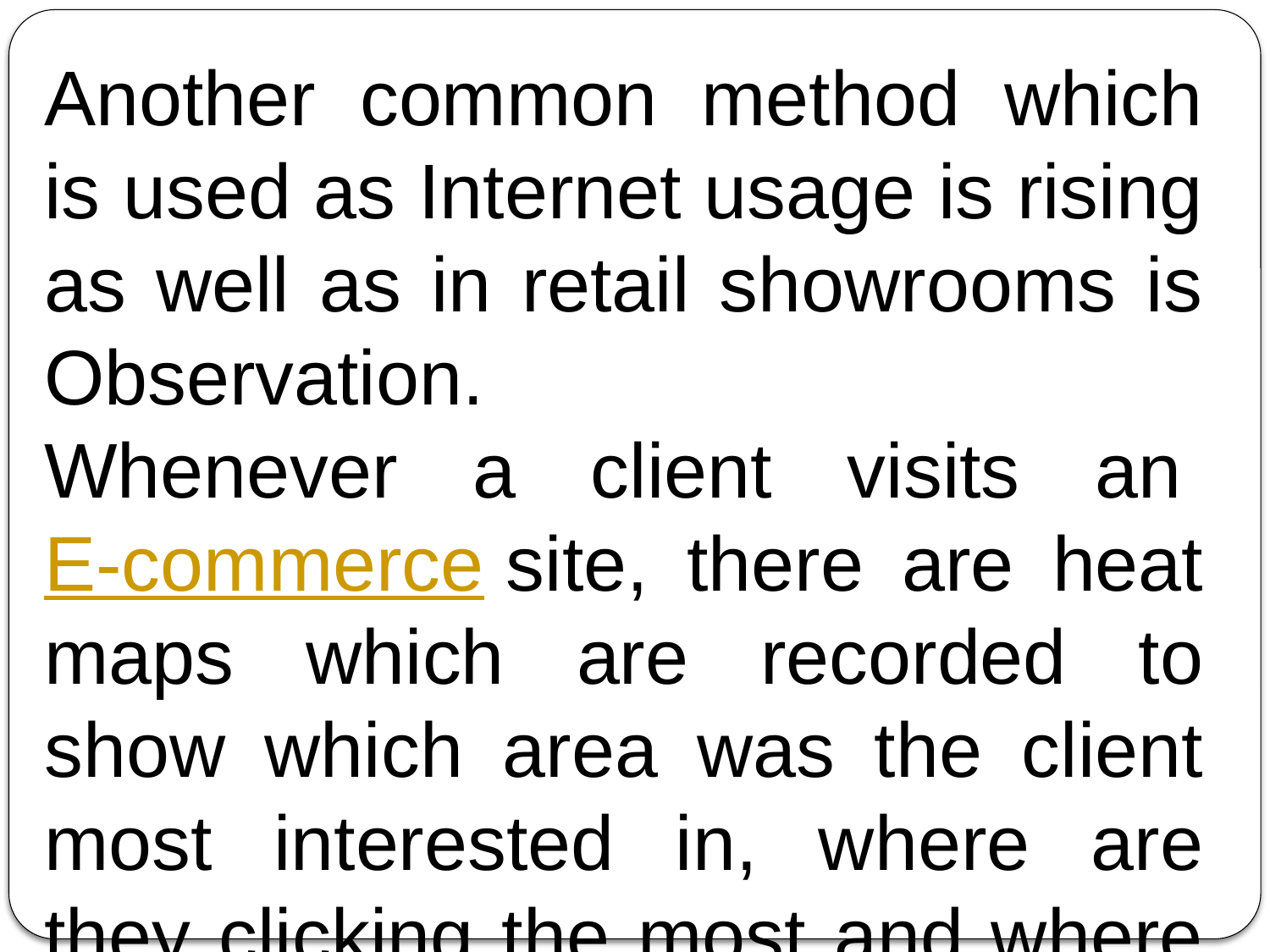

Another common method which is used as Internet usage is rising as well as in retail showrooms is Observation.
Whenever a client visits an E-commerce site, there are heat maps which are recorded to show which area was the client most interested in, where are they clicking the most and where is their mouse hovering.